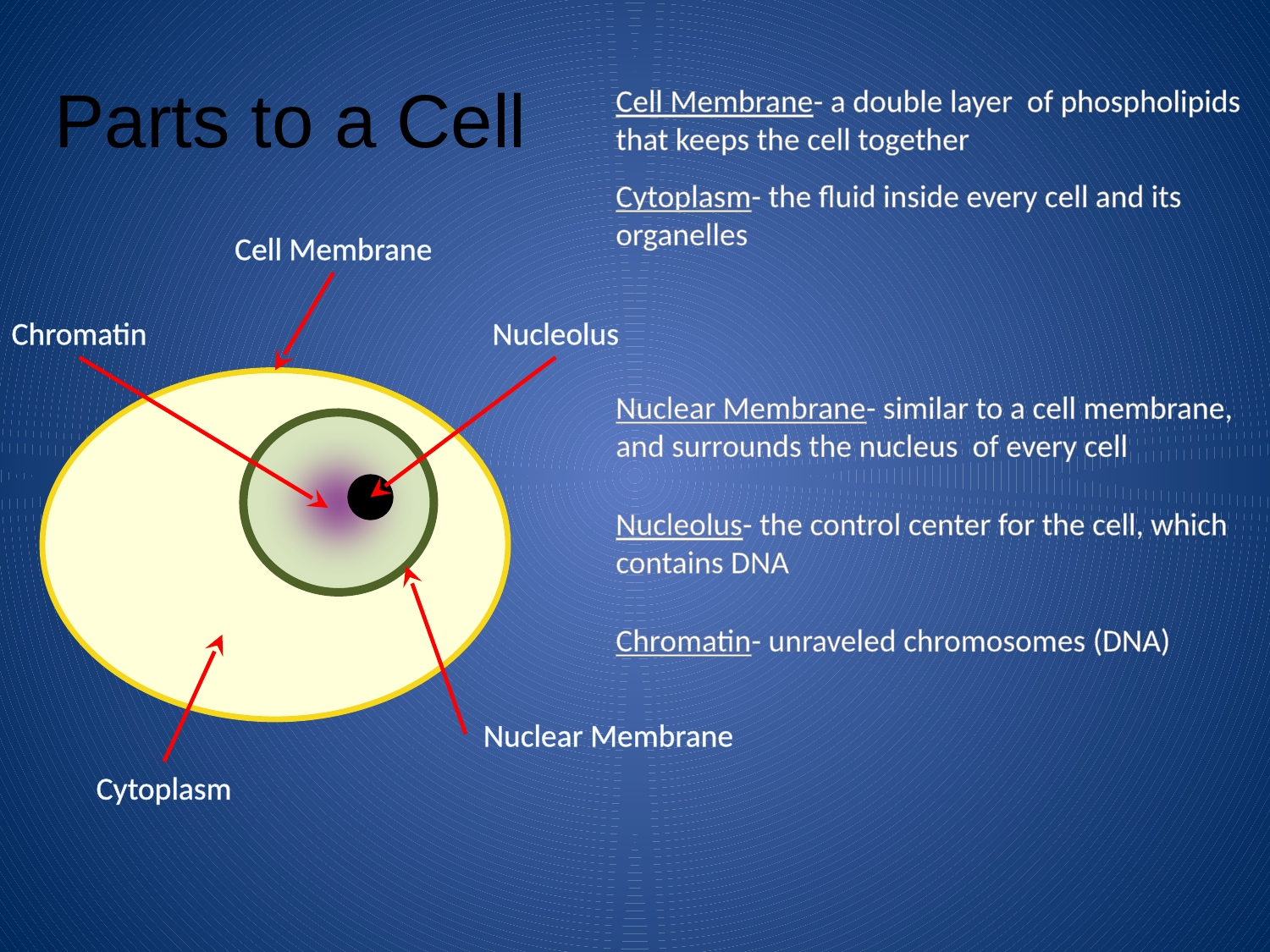

Parts to a Cell
Cell Membrane- a double layer  of phospholipids 	that keeps the cell together
Cytoplasm- the fluid inside every cell and its 	organelles
Cell Membrane
Chromatin
Nucleolus

Nuclear Membrane- similar to a cell membrane, 	and surrounds the nucleus  of every cell

Nucleolus- the control center for the cell, which 	contains DNA
Chromatin- unraveled chromosomes (DNA)
Nuclear Membrane
Cytoplasm